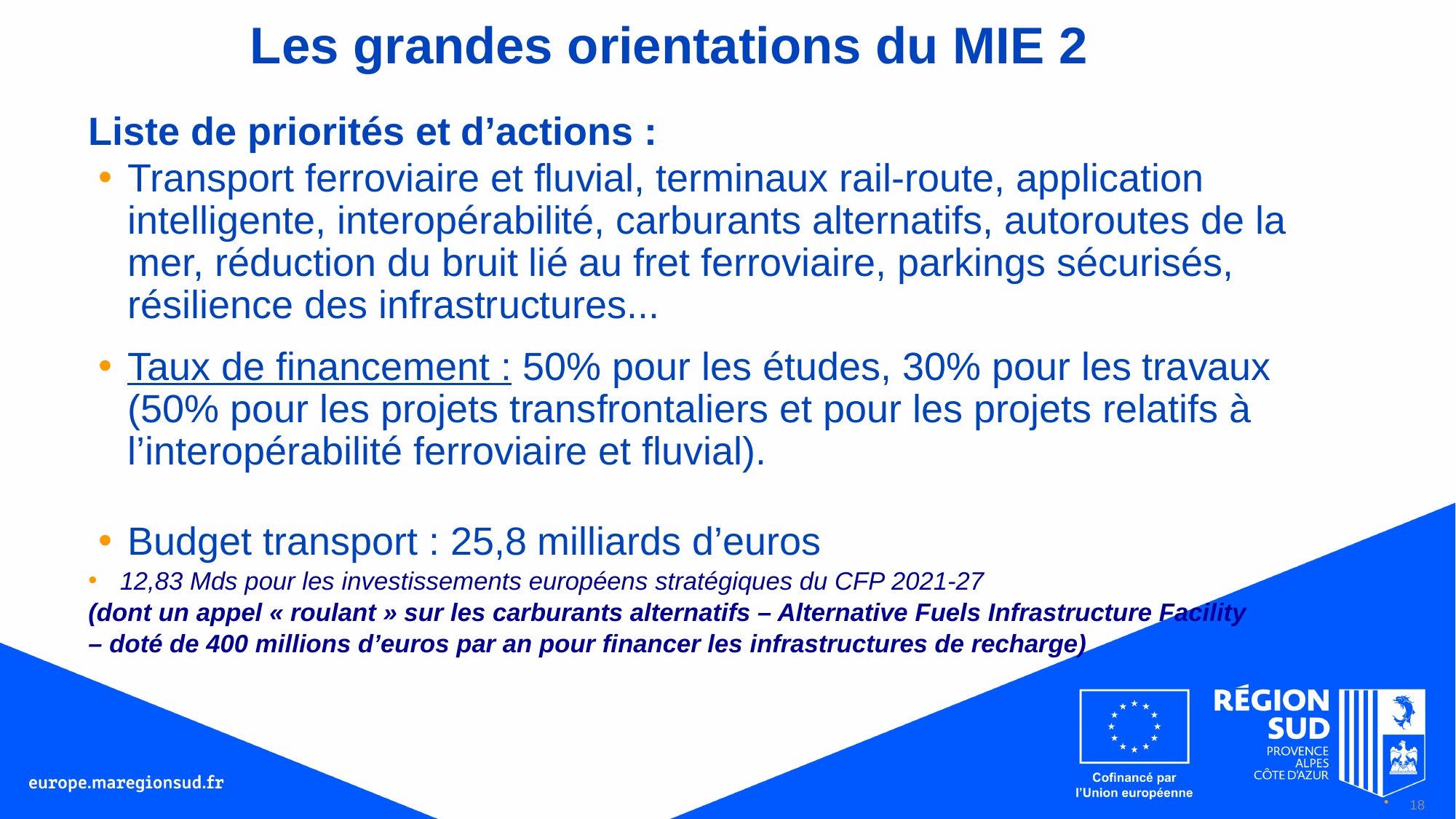

# Les grandes orientations du MIE 2

Liste de priorités et d’actions :
Transport ferroviaire et fluvial, terminaux rail-route, application intelligente, interopérabilité, carburants alternatifs, autoroutes de la mer, réduction du bruit lié au fret ferroviaire, parkings sécurisés, résilience des infrastructures...

Taux de financement : 50% pour les études, 30% pour les travaux (50% pour les projets transfrontaliers et pour les projets relatifs à l’interopérabilité ferroviaire et fluvial).

Budget transport : 25,8 milliards d’euros
12,83 Mds pour les investissements européens stratégiques du CFP 2021-27
(dont un appel « roulant » sur les carburants alternatifs – Alternative Fuels Infrastructure Facility
– doté de 400 millions d’euros par an pour financer les infrastructures de recharge)

18